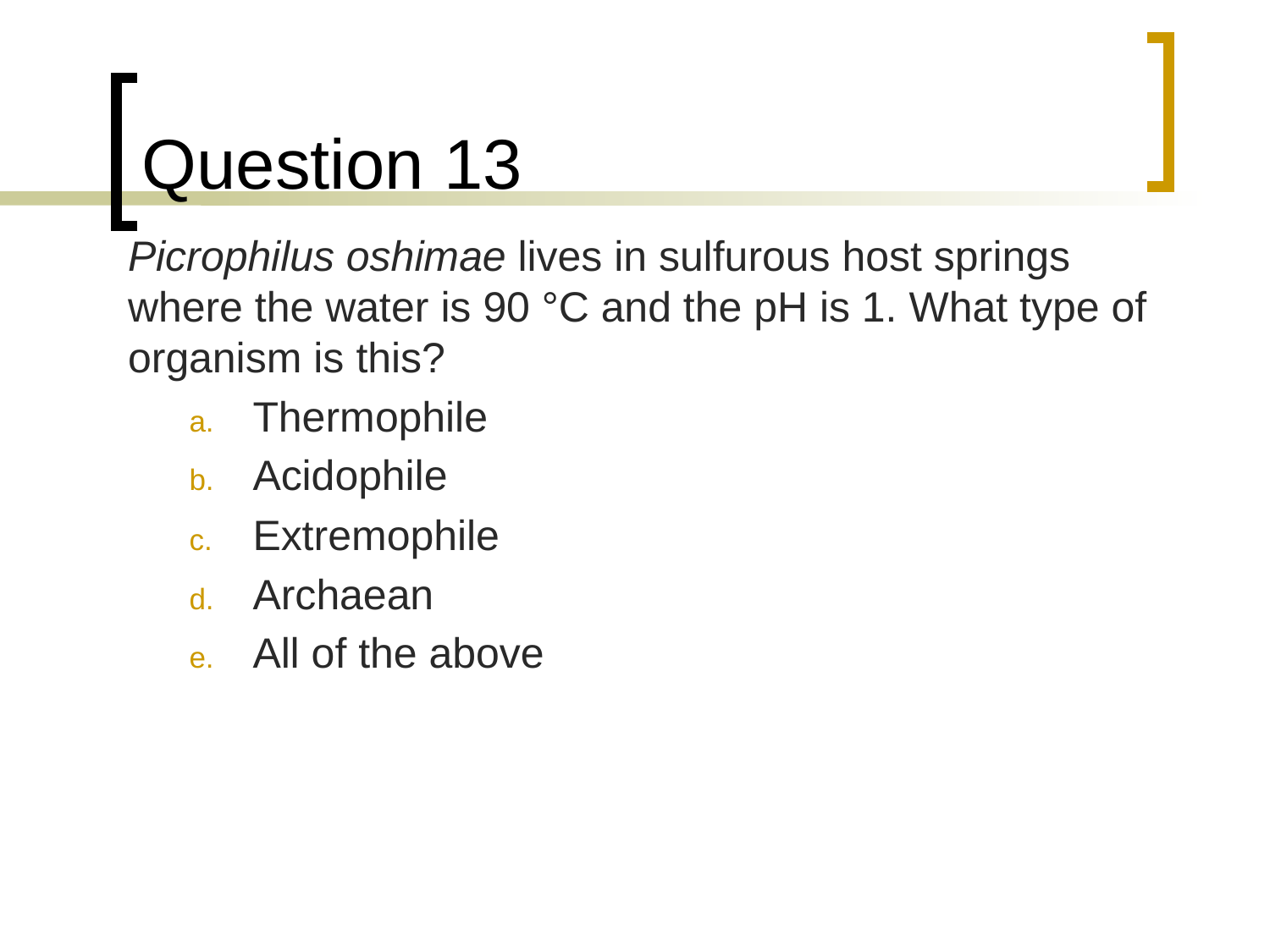

# Question 13
	Picrophilus oshimae lives in sulfurous host springs where the water is 90 °C and the pH is 1. What type of organism is this?
Thermophile
Acidophile
Extremophile
Archaean
All of the above